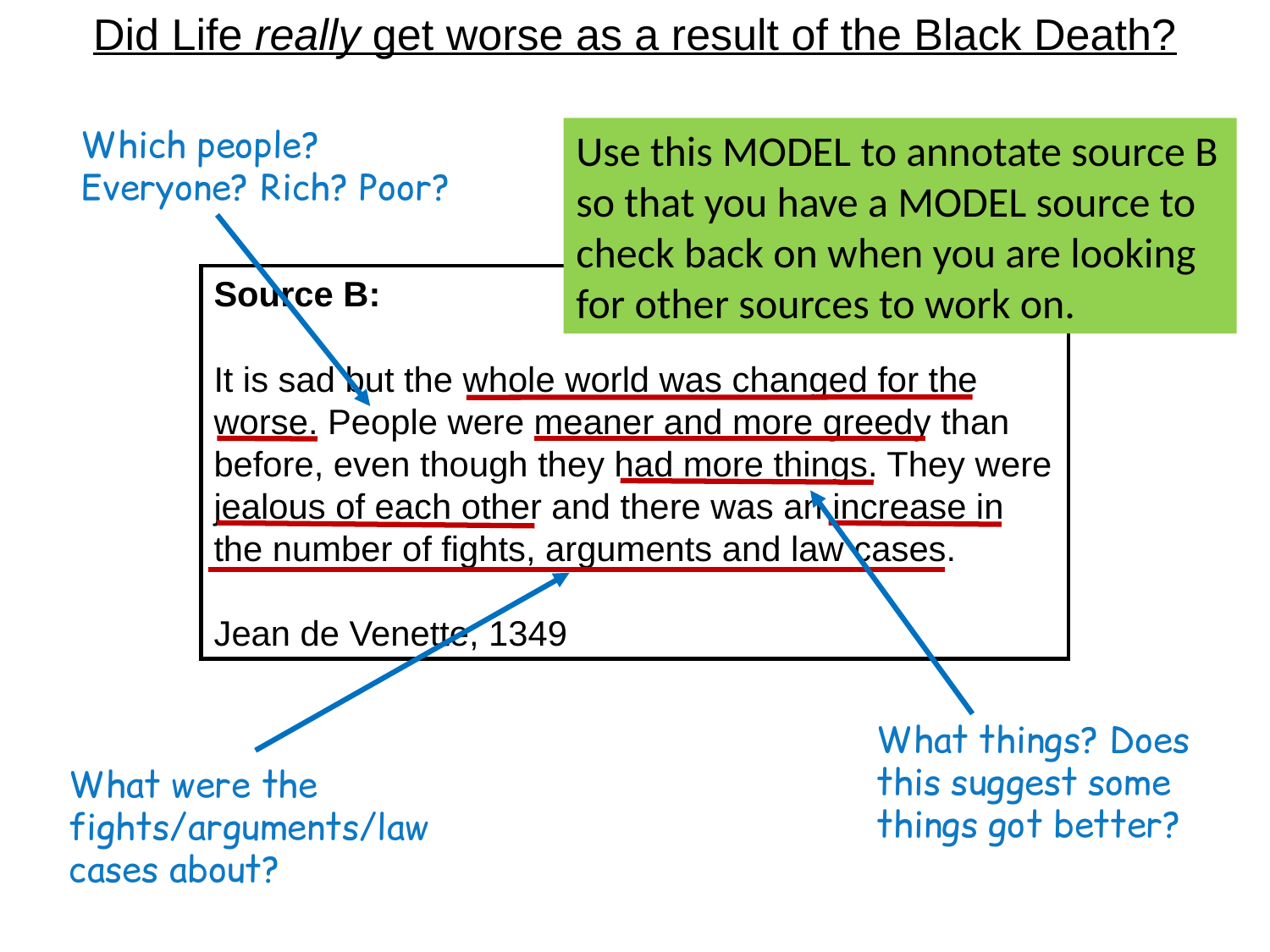

Did Life really get worse as a result of the Black Death?
Which people? Everyone? Rich? Poor?
Use this MODEL to annotate source B so that you have a MODEL source to check back on when you are looking for other sources to work on.
Source B:

It is sad but the whole world was changed for the worse. People were meaner and more greedy than before, even though they had more things. They were jealous of each other and there was an increase in the number of fights, arguments and law cases.

Jean de Venette, 1349
What things? Does this suggest some things got better?
What were the fights/arguments/law cases about?